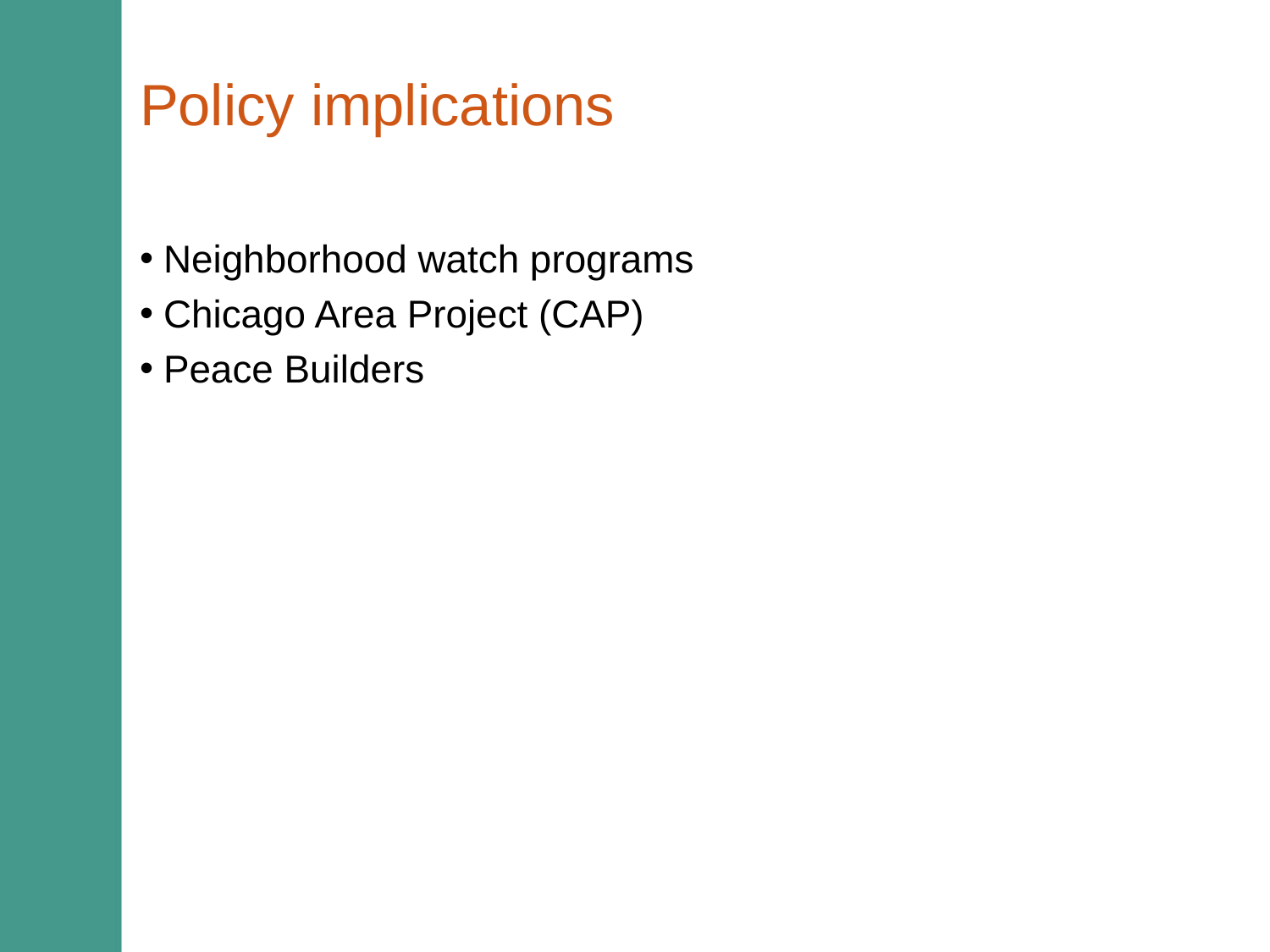

# Policy implications
Neighborhood watch programs
Chicago Area Project (CAP)
Peace Builders